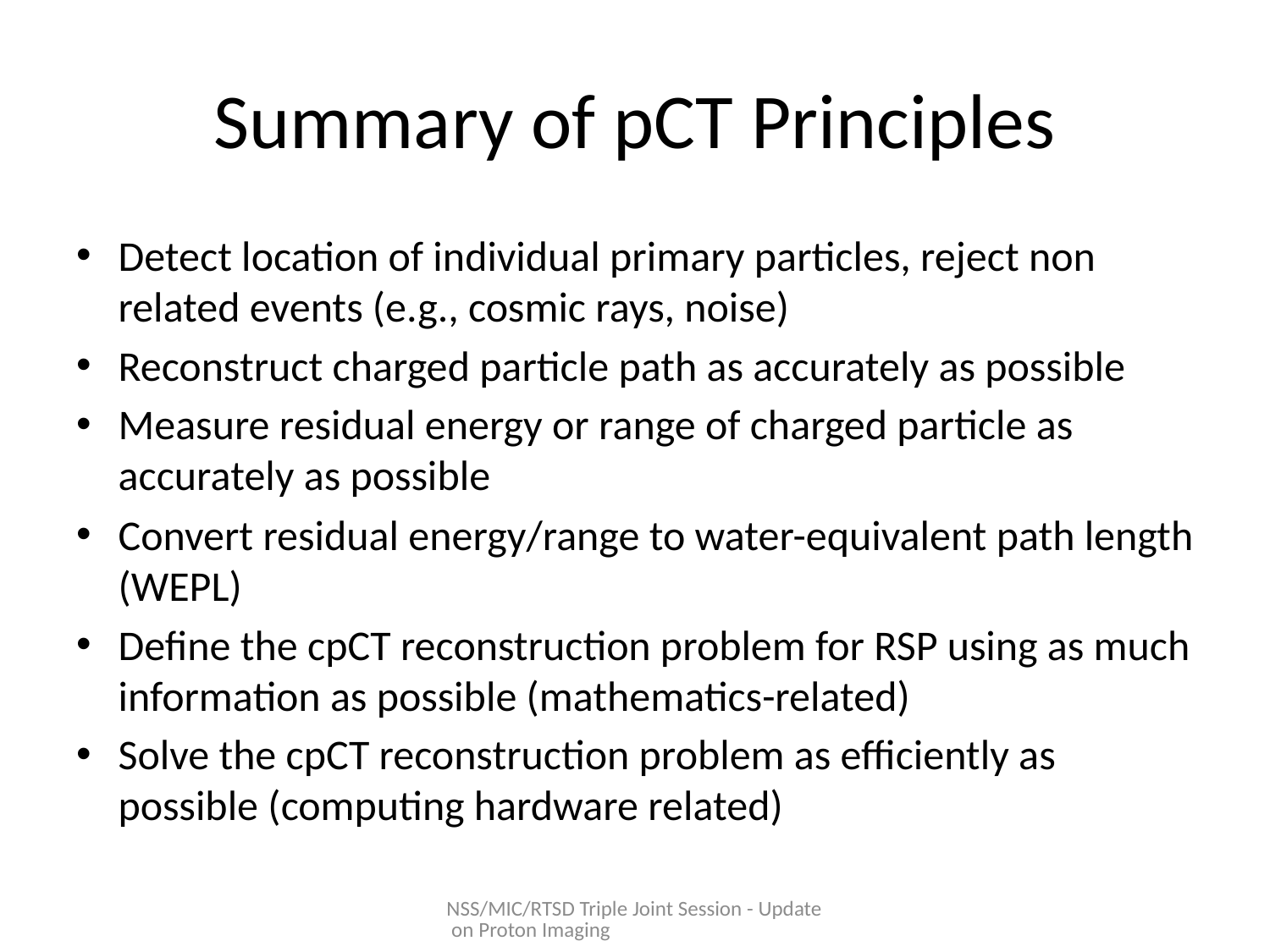

# Summary of pCT Principles
Detect location of individual primary particles, reject non related events (e.g., cosmic rays, noise)
Reconstruct charged particle path as accurately as possible
Measure residual energy or range of charged particle as accurately as possible
Convert residual energy/range to water-equivalent path length (WEPL)
Define the cpCT reconstruction problem for RSP using as much information as possible (mathematics-related)
Solve the cpCT reconstruction problem as efficiently as possible (computing hardware related)

NSS/MIC/RTSD Triple Joint Session - Update on Proton Imaging